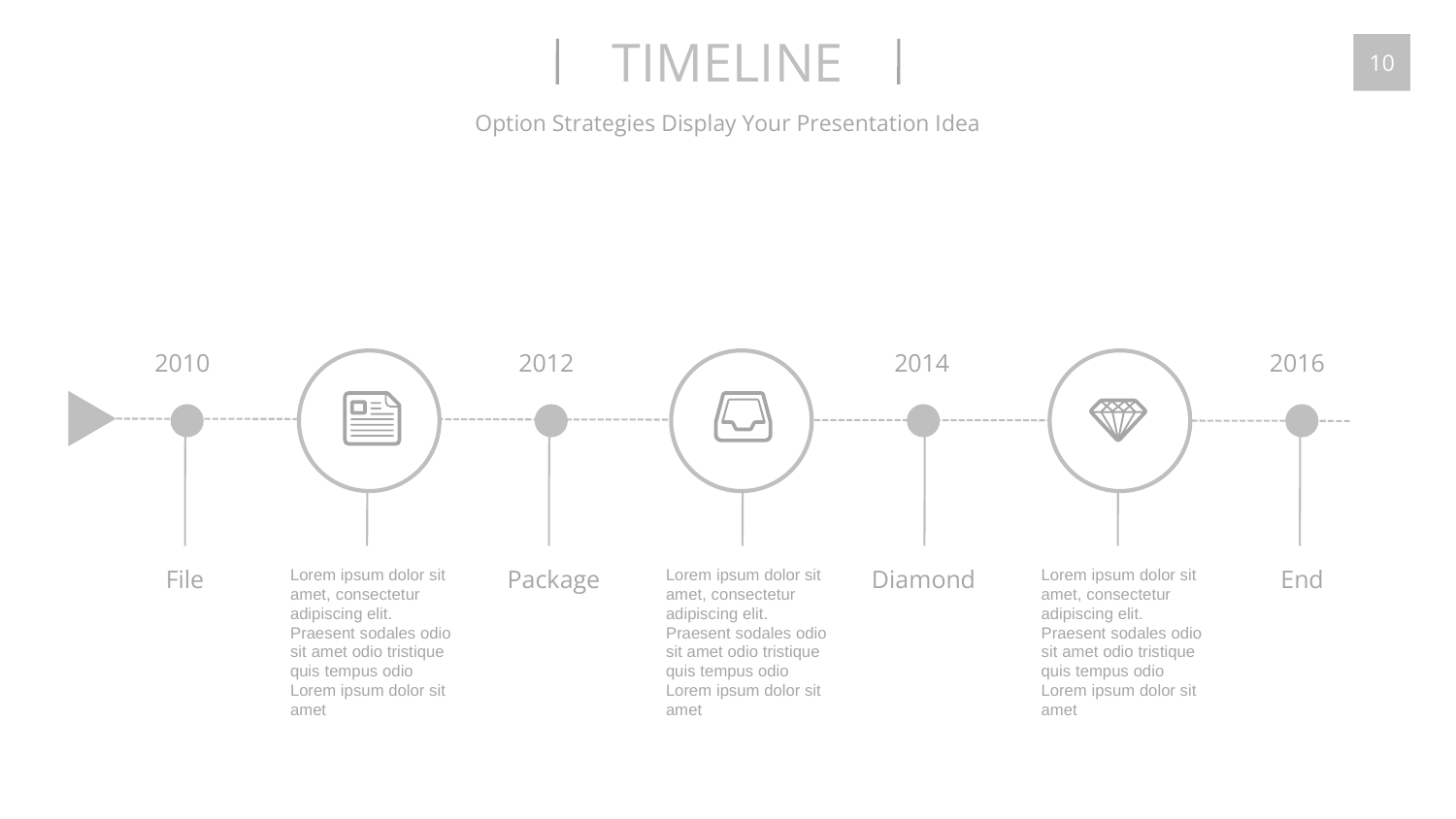

TIMELINE
10
Option Strategies Display Your Presentation Idea
2010

File
2012

Package
2014

Diamond
2016

End

Lorem ipsum dolor sit amet, consectetur adipiscing elit. Praesent sodales odio sit amet odio tristique quis tempus odio Lorem ipsum dolor sit amet

Lorem ipsum dolor sit amet, consectetur adipiscing elit. Praesent sodales odio sit amet odio tristique quis tempus odio Lorem ipsum dolor sit amet

Lorem ipsum dolor sit amet, consectetur adipiscing elit. Praesent sodales odio sit amet odio tristique quis tempus odio Lorem ipsum dolor sit amet